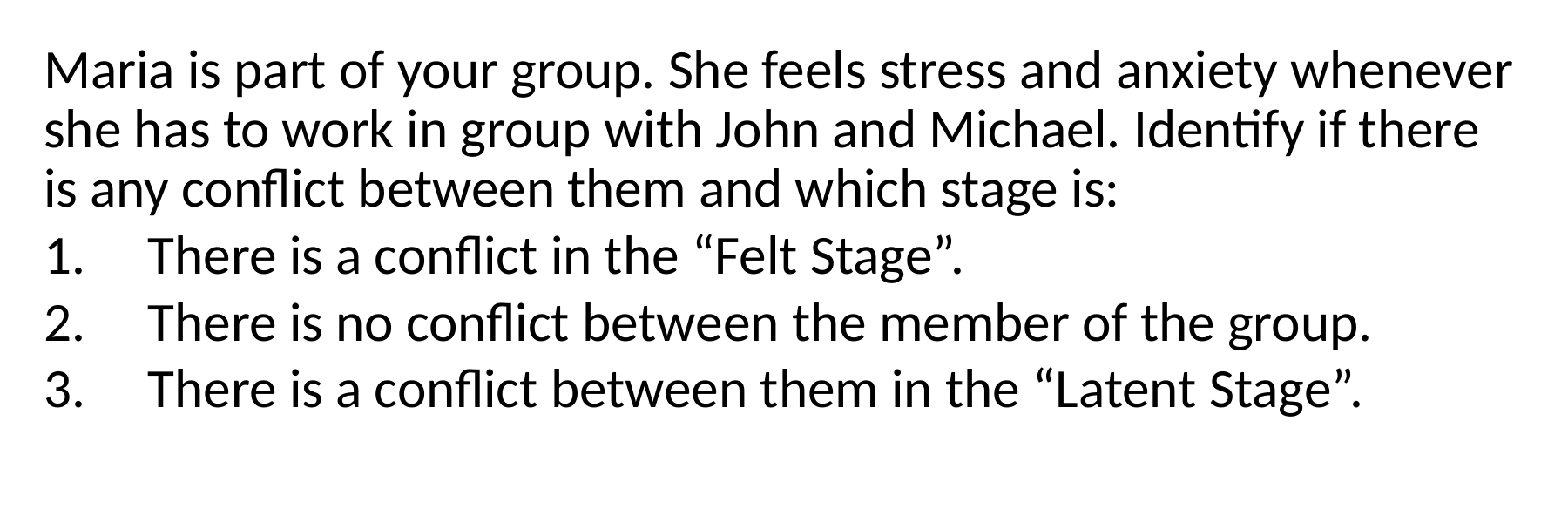

Maria is part of your group. She feels stress and anxiety whenever she has to work in group with John and Michael. Identify if there is any conflict between them and which stage is:
There is a conflict in the “Felt Stage”.
There is no conflict between the member of the group.
There is a conflict between them in the “Latent Stage”.